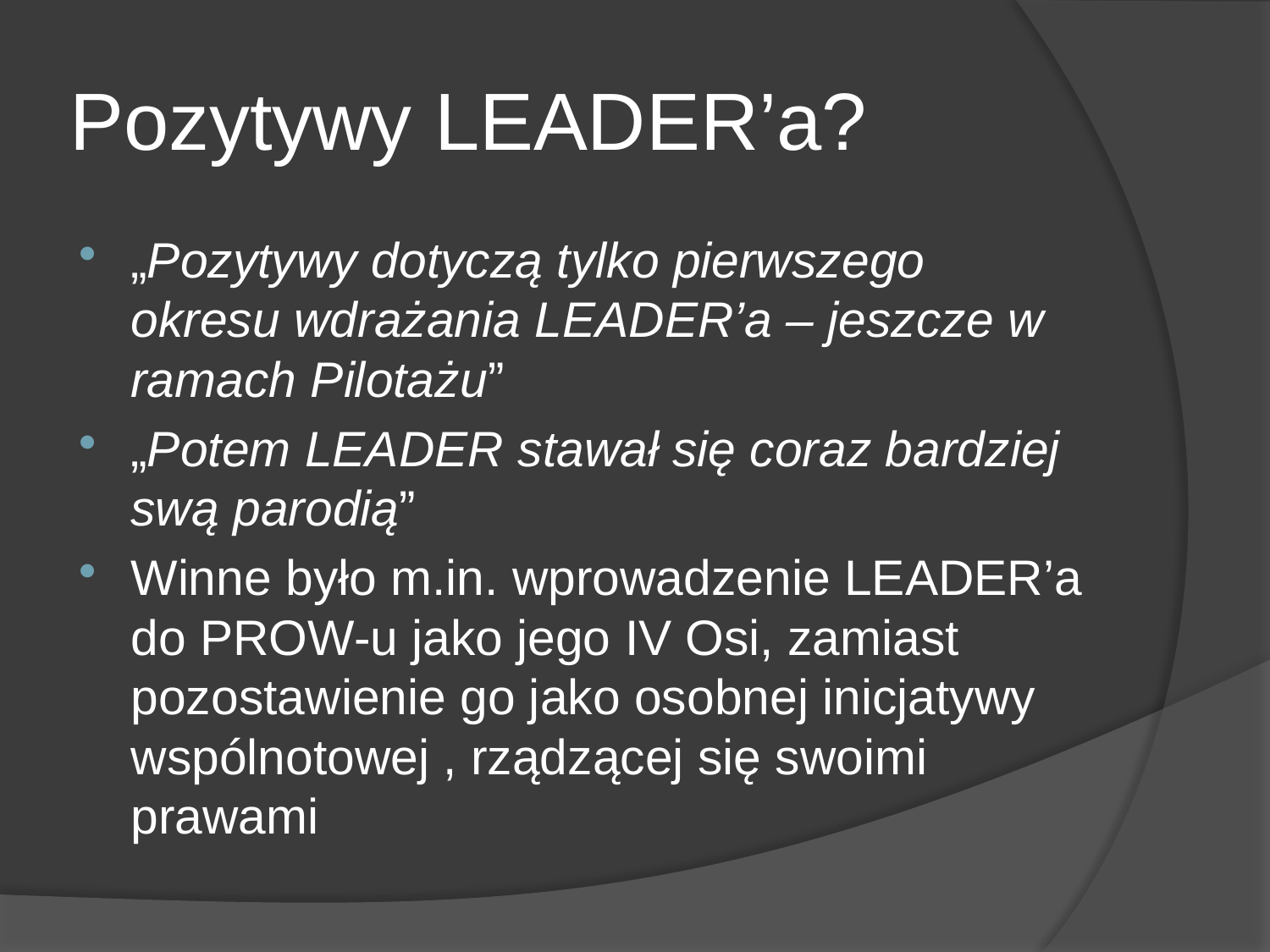

# Pozytywy LEADER’a?
„Pozytywy dotyczą tylko pierwszego okresu wdrażania LEADER’a – jeszcze w ramach Pilotażu”
„Potem LEADER stawał się coraz bardziej swą parodią”
Winne było m.in. wprowadzenie LEADER’a do PROW-u jako jego IV Osi, zamiast pozostawienie go jako osobnej inicjatywy wspólnotowej , rządzącej się swoimi prawami